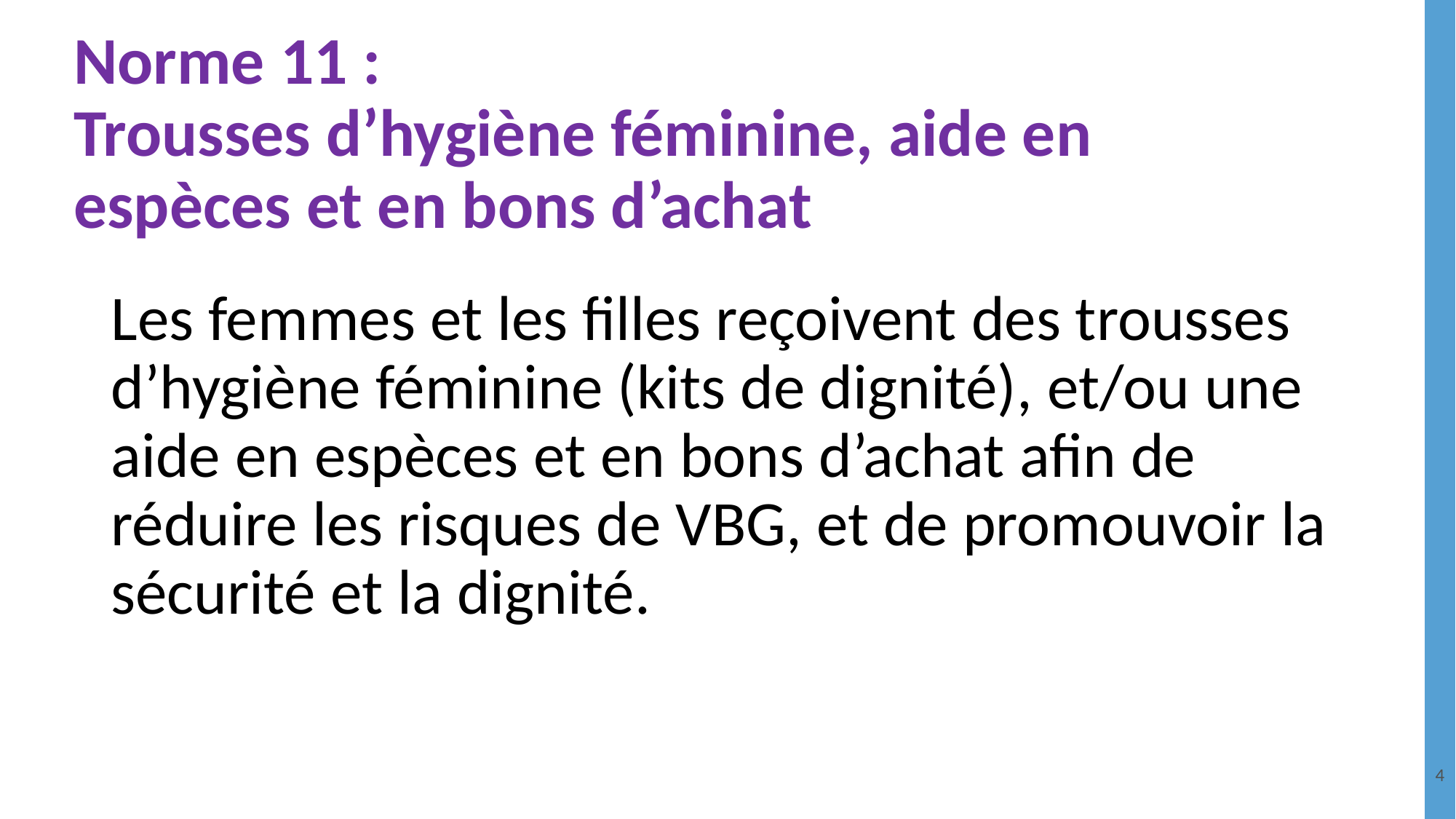

# Norme 11 : Trousses d’hygiène féminine, aide en espèces et en bons d’achat
Les femmes et les filles reçoivent des trousses d’hygiène féminine (kits de dignité), et/ou une aide en espèces et en bons d’achat afin de réduire les risques de VBG, et de promouvoir la sécurité et la dignité.